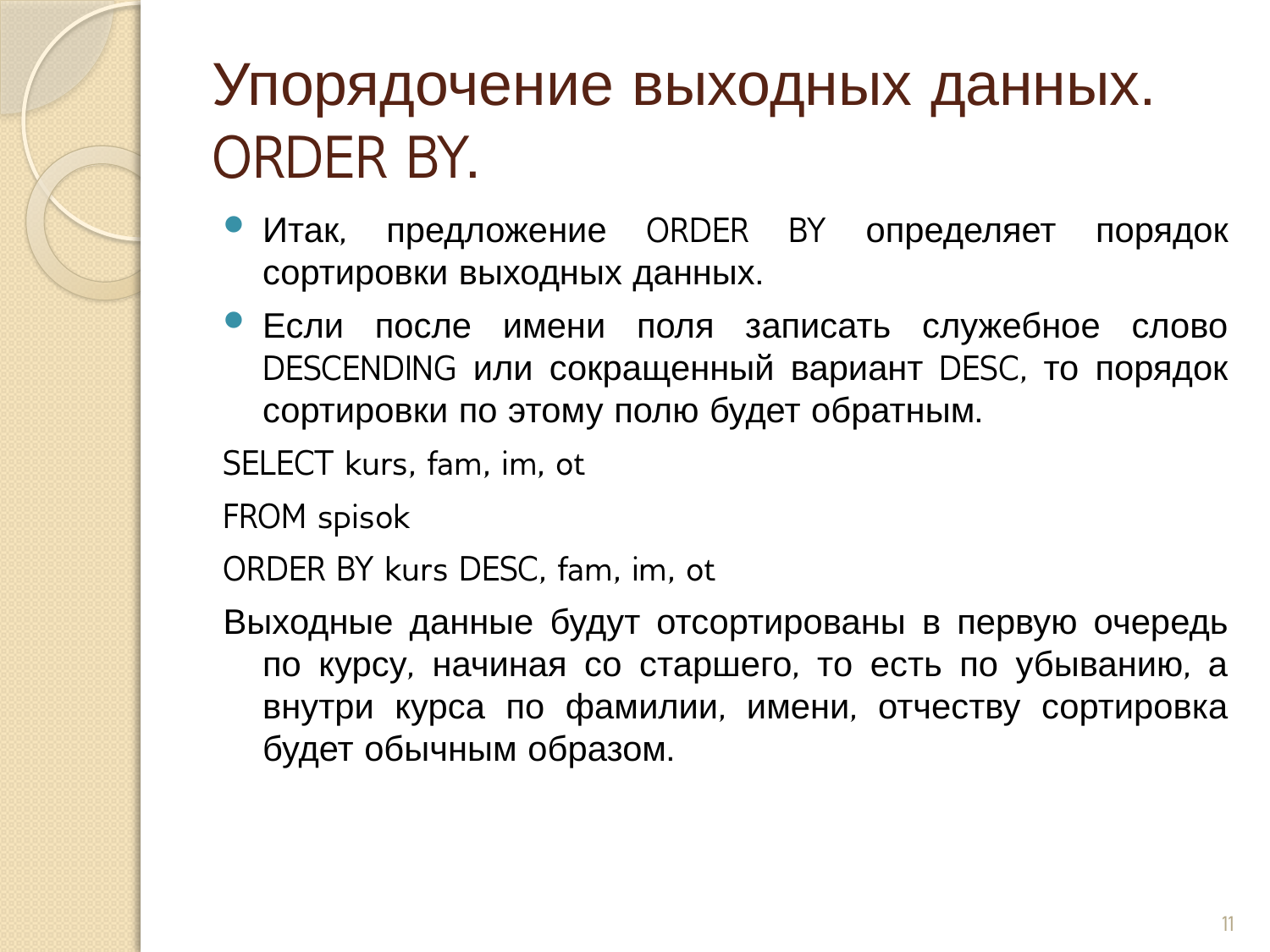

# Упорядочение выходных данных. ORDER BY.
Итак, предложение ORDER BY определяет порядок сортировки выходных данных.
Если после имени поля записать служебное слово DESCENDING или сокращенный вариант DESC, то порядок сортировки по этому полю будет обратным.
SELECT kurs, fam, im, ot
FROM spisok
ORDER BY kurs DESC, fam, im, ot
Выходные данные будут отсортированы в первую очередь по курсу, начиная со старшего, то есть по убыванию, а внутри курса по фамилии, имени, отчеству сортировка будет обычным образом.

11